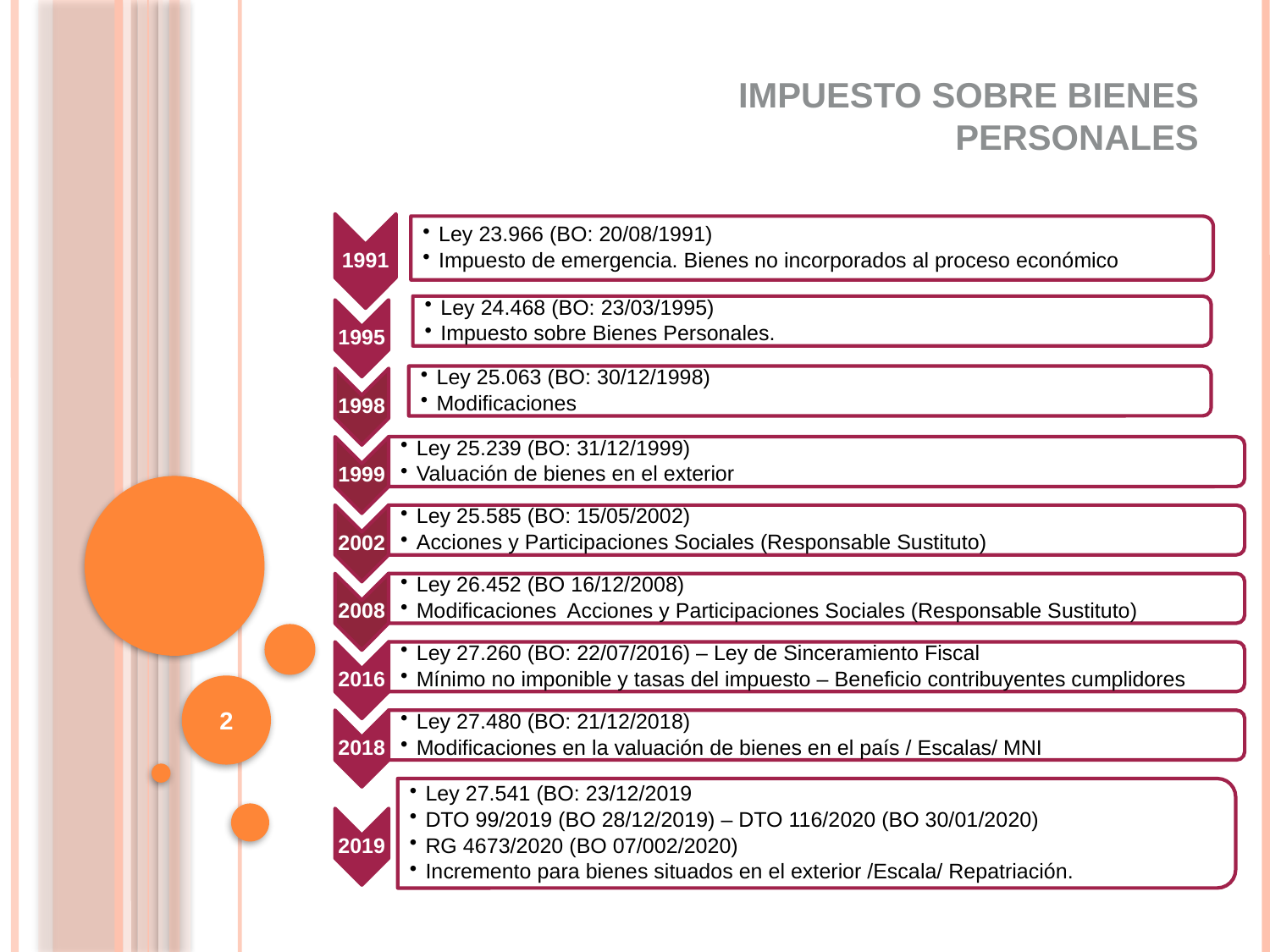

IMPUESTO SOBRE BIENES PERSONALES
1991
Ley 23.966 (BO: 20/08/1991)
Impuesto de emergencia. Bienes no incorporados al proceso económico
1995
Ley 24.468 (BO: 23/03/1995)
Impuesto sobre Bienes Personales.
1998
Ley 25.063 (BO: 30/12/1998)
Modificaciones
1999
Ley 25.239 (BO: 31/12/1999)
Valuación de bienes en el exterior
2002
Ley 25.585 (BO: 15/05/2002)
Acciones y Participaciones Sociales (Responsable Sustituto)
2008
Ley 26.452 (BO 16/12/2008)
Modificaciones  Acciones y Participaciones Sociales (Responsable Sustituto)
2016
Ley 27.260 (BO: 22/07/2016) – Ley de Sinceramiento Fiscal
Mínimo no imponible y tasas del impuesto – Beneficio contribuyentes cumplidores
2018
Ley 27.480 (BO: 21/12/2018)
Modificaciones en la valuación de bienes en el país / Escalas/ MNI
2019
Ley 27.541 (BO: 23/12/2019
DTO 99/2019 (BO 28/12/2019) – DTO 116/2020 (BO 30/01/2020)
RG 4673/2020 (BO 07/002/2020)
Incremento para bienes situados en el exterior /Escala/ Repatriación.
2